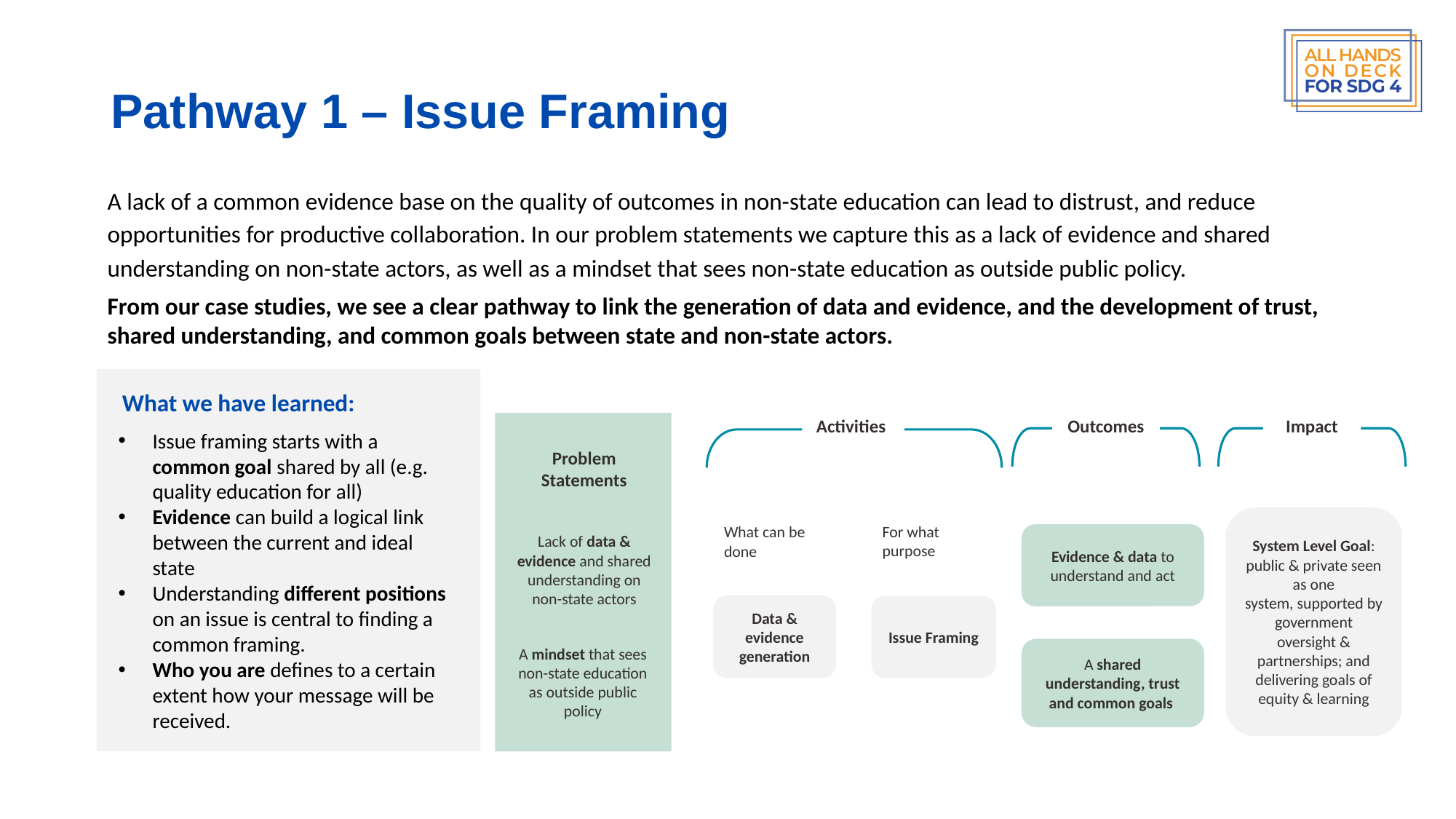

# Pathway 1 – Issue Framing
A lack of a common evidence base on the quality of outcomes in non-state education can lead to distrust, and reduce opportunities for productive collaboration. In our problem statements we capture this as a lack of evidence and shared understanding on non-state actors, as well as a mindset that sees non-state education as outside public policy.
From our case studies, we see a clear pathway to link the generation of data and evidence, and the development of trust, shared understanding, and common goals between state and non-state actors.

What we have learned:

Outcomes
Impact
Activities

Problem Statements
System Level Goal: public & private seen as one system, supported by government oversight & partnerships; and delivering goals of equity & learning
For what purpose
What can be done
Lack of data & evidence and shared understanding on non-state actors
A mindset that sees non-state education as outside public policy
Evidence & data to understand and act
Data & evidence generation
Issue Framing
A shared understanding, trust and common goals
Issue framing starts with a common goal shared by all (e.g. quality education for all)
Evidence can build a logical link between the current and ideal state
Understanding different positions on an issue is central to finding a common framing.
Who you are defines to a certain extent how your message will be received.